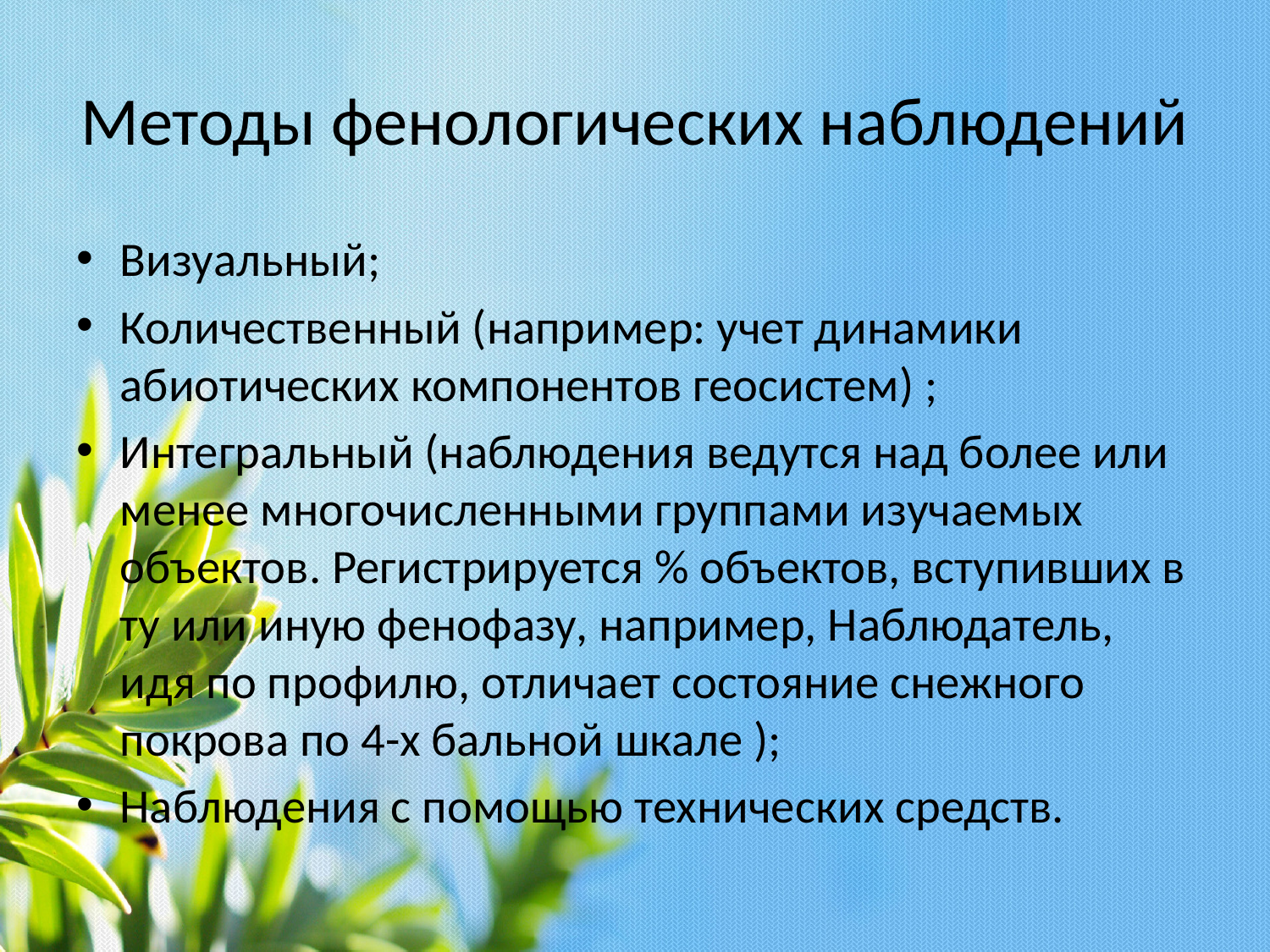

# Методы фенологических наблюдений
Визуальный;
Количественный (например: учет динамики абиотических компонентов геосистем) ;
Интегральный (наблюдения ведутся над более или менее многочисленными группами изучаемых объектов. Регистрируется % объектов, вступивших в ту или иную фенофазу, например, Наблюдатель, идя по профилю, отличает состояние снежного покрова по 4-х бальной шкале );
Наблюдения с помощью технических средств.